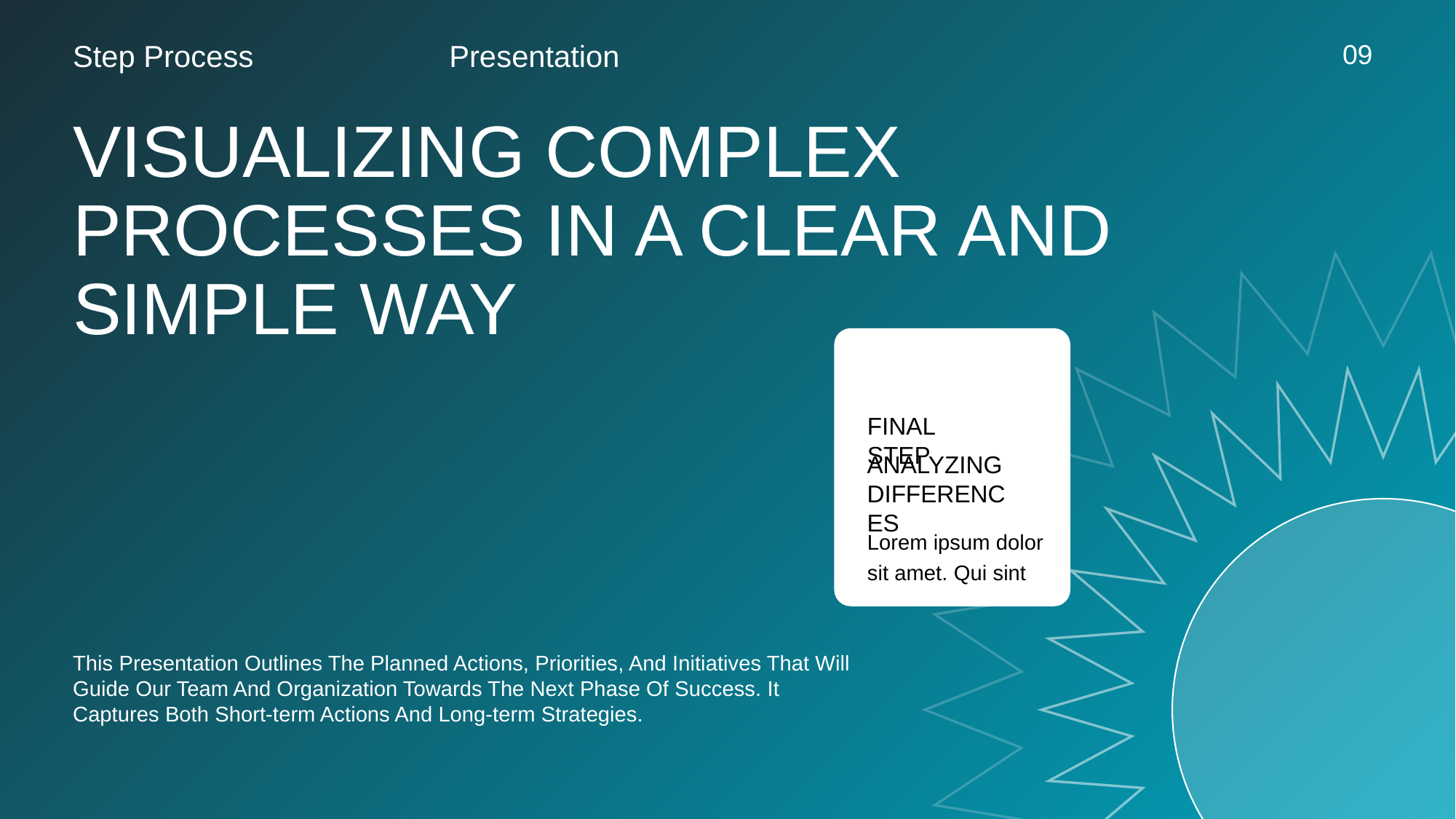

Step Process
Presentation
09
VISUALIZING COMPLEX PROCESSES IN A CLEAR AND SIMPLE WAY

FINAL STEP
ANALYZING DIFFERENCES
Lorem ipsum dolor sit amet. Qui sint
This Presentation Outlines The Planned Actions, Priorities, And Initiatives That Will Guide Our Team And Organization Towards The Next Phase Of Success. It Captures Both Short-term Actions And Long-term Strategies.